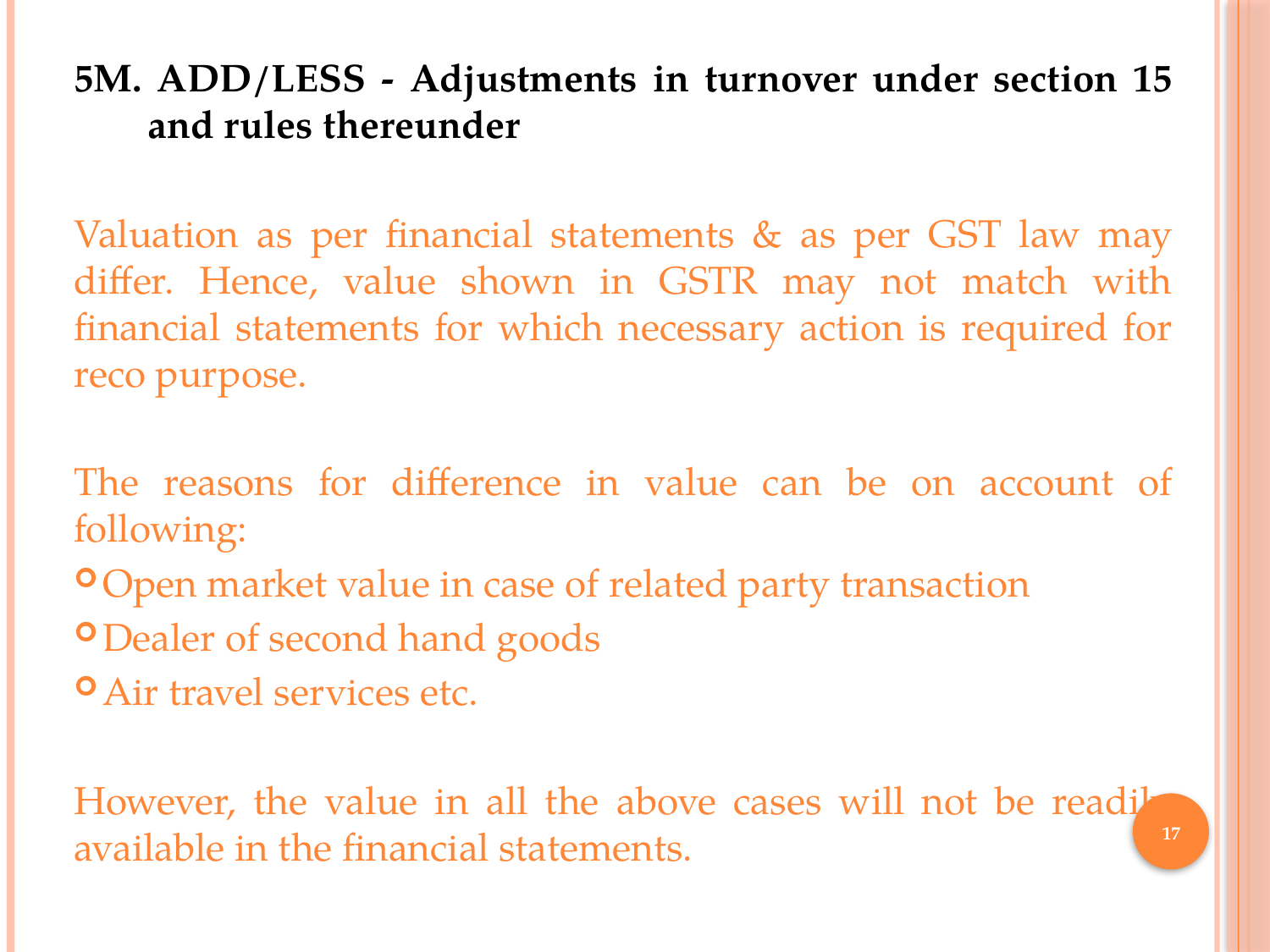

5M. ADD/LESS - Adjustments in turnover under section 15 and rules thereunder

Valuation as per financial statements & as per GST law may differ. Hence, value shown in GSTR may not match with financial statements for which necessary action is required for reco purpose.

The reasons for difference in value can be on account of following:
Open market value in case of related party transaction
Dealer of second hand goods
Air travel services etc.

However, the value in all the above cases will not be readily available in the financial statements.
17